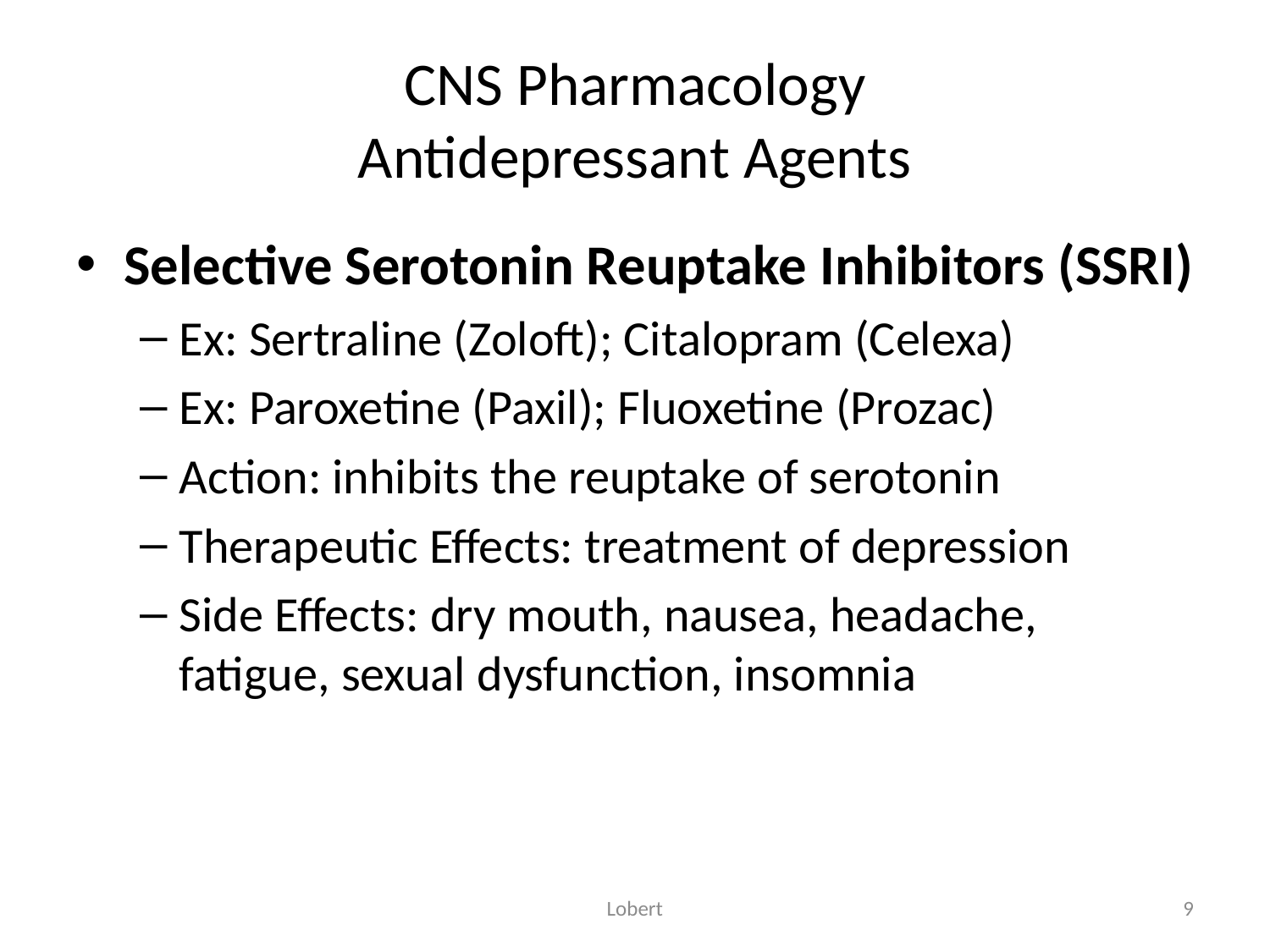

# CNS Pharmacology Antidepressant Agents
Selective Serotonin Reuptake Inhibitors (SSRI)
Ex: Sertraline (Zoloft); Citalopram (Celexa)
Ex: Paroxetine (Paxil); Fluoxetine (Prozac)
Action: inhibits the reuptake of serotonin
Therapeutic Effects: treatment of depression
Side Effects: dry mouth, nausea, headache, fatigue, sexual dysfunction, insomnia

Lobert
9